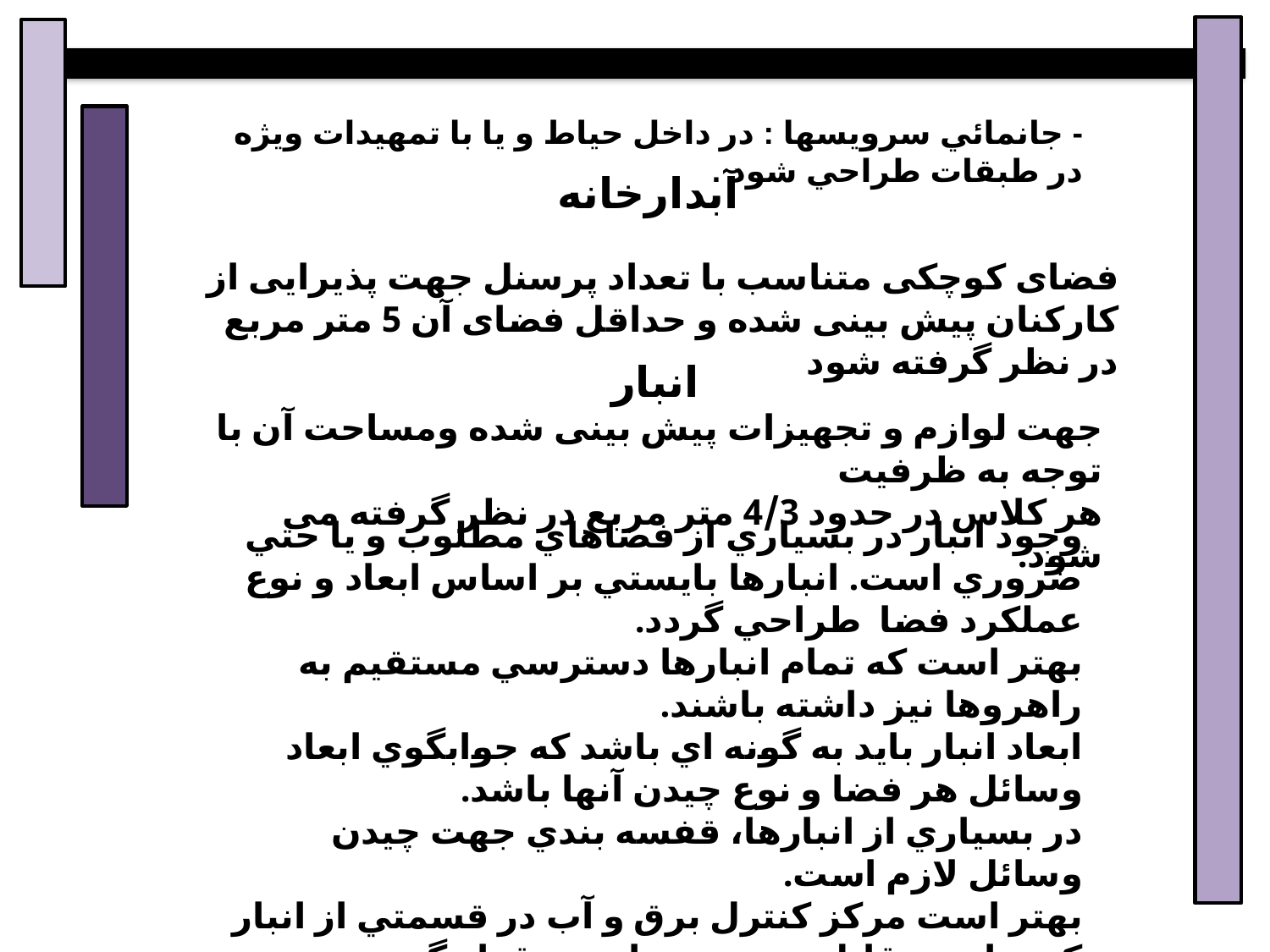

- جانمائي سرويسها : در داخل حياط و يا با تمهيدات ويژه در طبقات طراحي شود .
آبدارخانه

فضای کوچکی متناسب با تعداد پرسنل جهت پذیرایی از کارکنان پیش بینی شده و حداقل فضای آن 5 متر مربع در نظر گرفته شود
انبار
جهت لوازم و تجهیزات پیش بینی شده ومساحت آن با توجه به ظرفیت
هر کلاس در حدود 4/3 متر مربع در نظر گرفته می شود.
وجود انبار در بسياري از فضاهاي مطلوب و يا حتي ضروري است. انبارها بايستي بر اساس ابعاد و نوع عملكرد فضا  طراحي گردد.
بهتر است كه تمام انبارها دسترسي مستقيم به راهروها نيز داشته باشند.
ابعاد انبار بايد به گونه اي باشد كه جوابگوي ابعاد وسائل هر فضا و نوع چيدن آنها باشد.
در بسياري از انبارها، قفسه بندي جهت چيدن وسائل لازم است.
بهتر است مركز كنترل برق و آب در قسمتي از انبار كه براحتي قابل دسترسي است، قرار گيرد